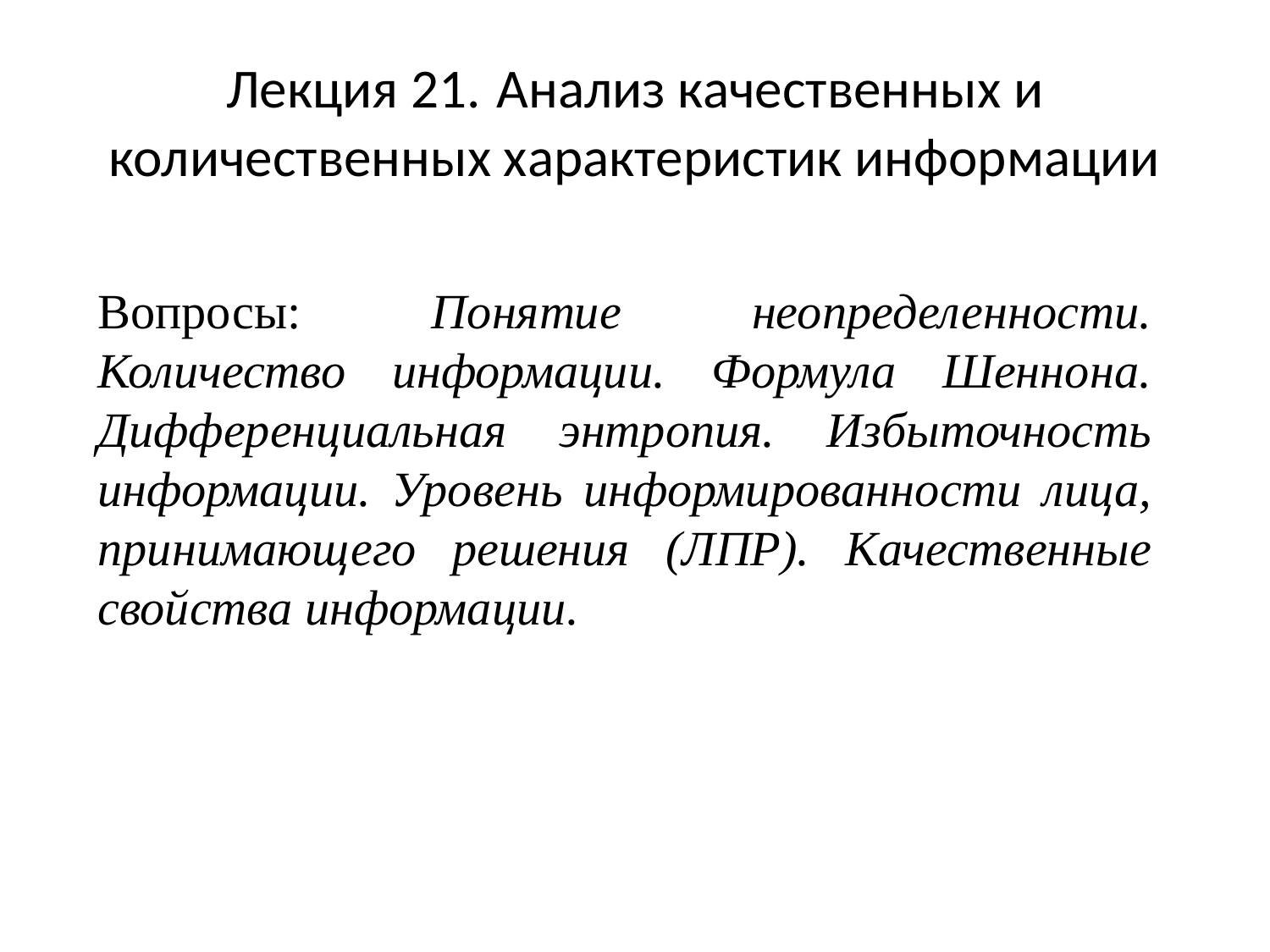

# Лекция 21. Анализ качественных и количественных характеристик информации
Вопросы: Понятие неопределенности. Количество информации. Формула Шеннона. Дифференциальная энтропия. Избыточность информации. Уровень информированности лица, принимающего решения (ЛПР). Качественные свойства информации.